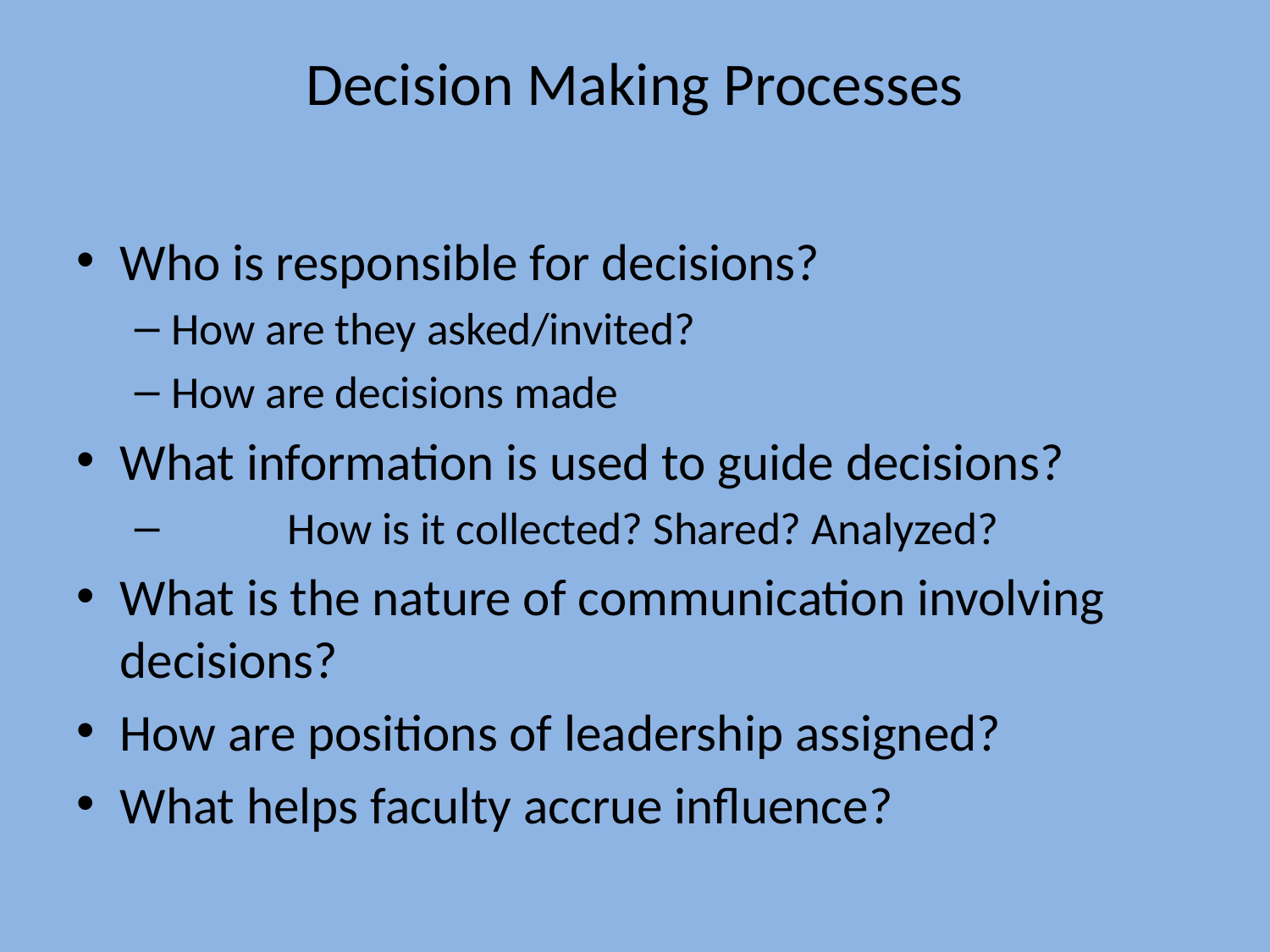

# Decision Making Processes
Who is responsible for decisions?
How are they asked/invited?
How are decisions made
What information is used to guide decisions?
	How is it collected? Shared? Analyzed?
What is the nature of communication involving decisions?
How are positions of leadership assigned?
What helps faculty accrue influence?